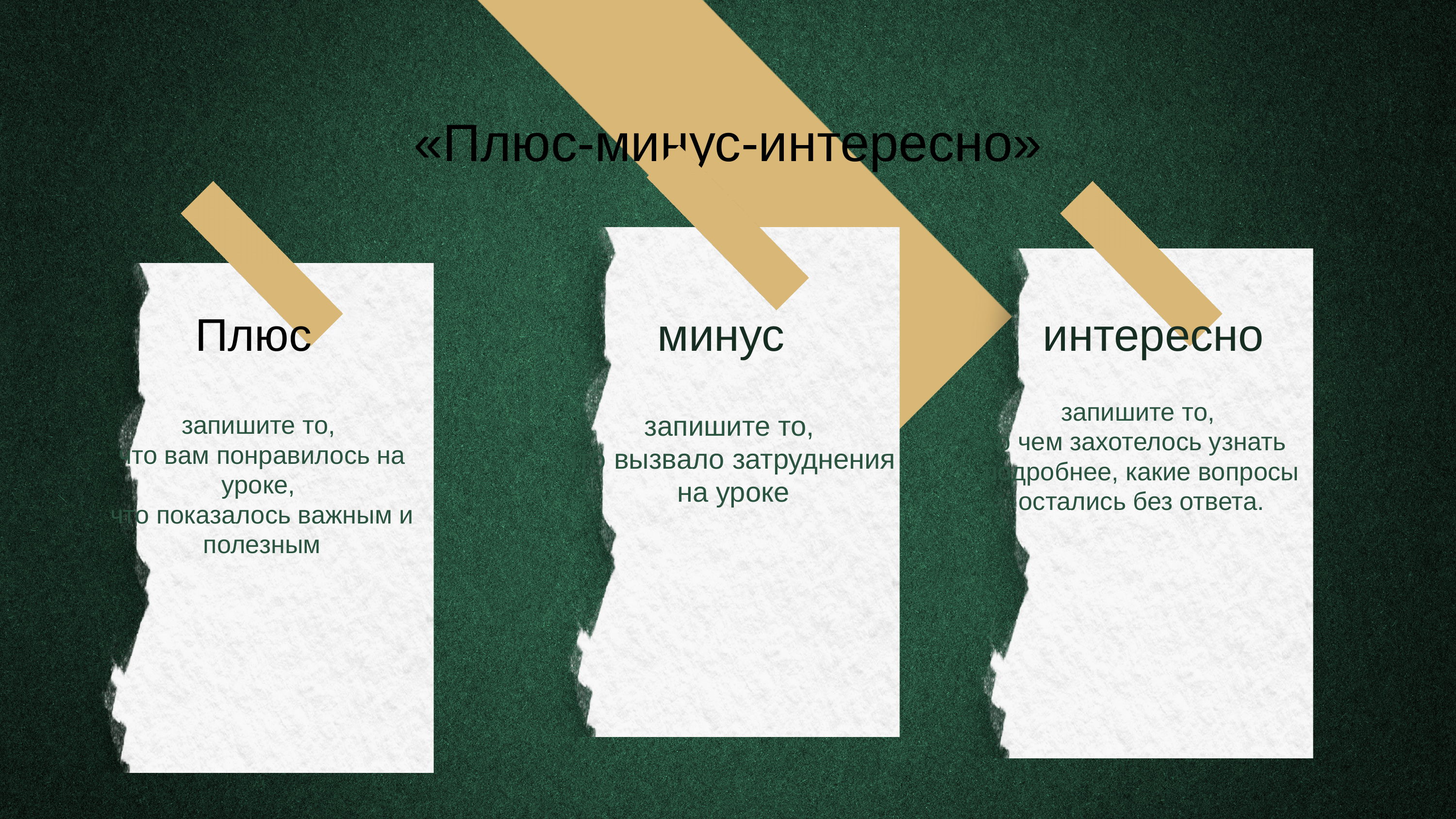

«Плюс-минус-интересно»

Плюс
минус
интересно

запишите то,
о чем захотелось узнать подробнее, какие вопросы остались без ответа.
запишите то,
что вызвало затруднения
на уроке

запишите то,
что вам понравилось на уроке,
что показалось важным и полезным